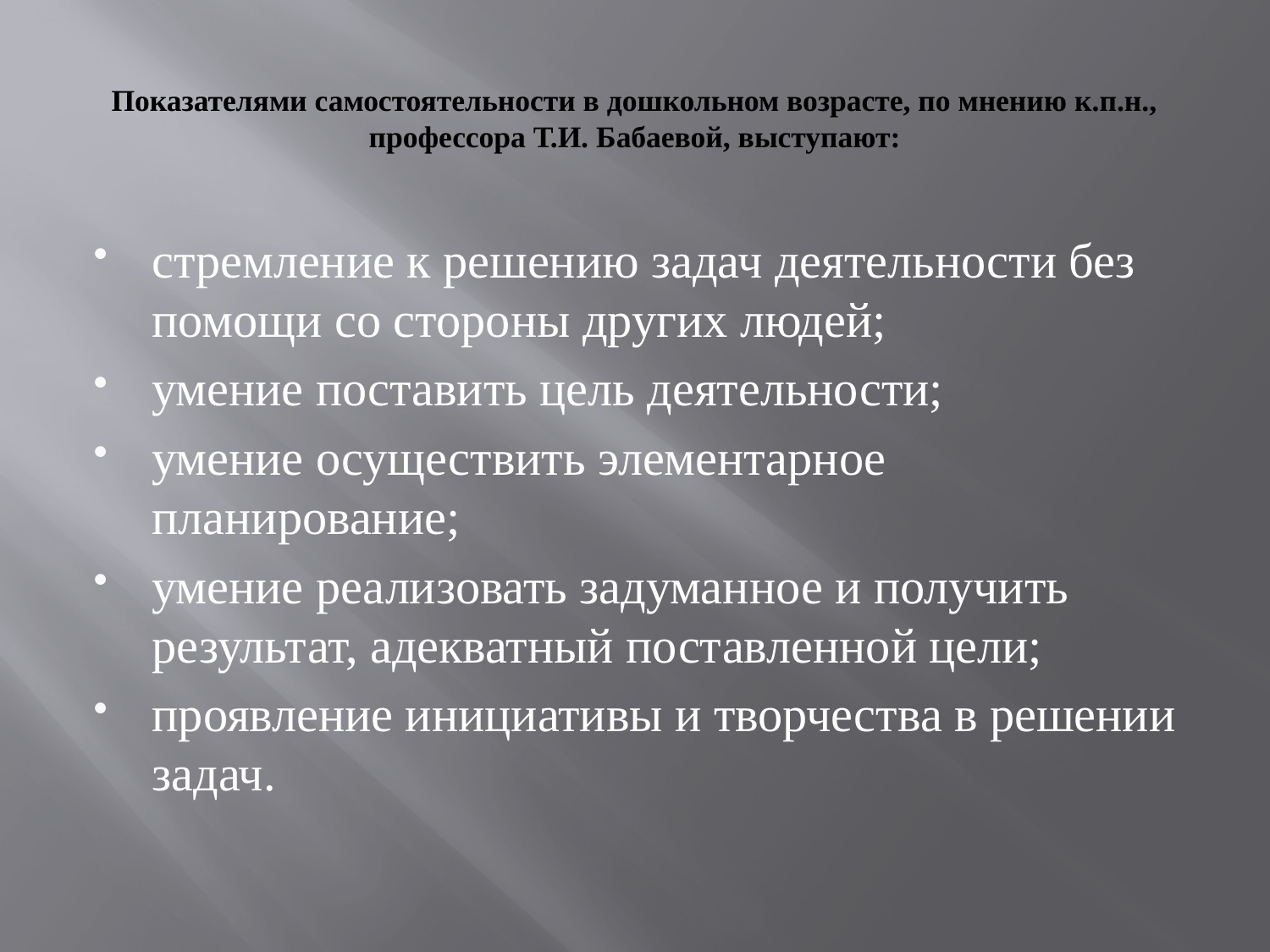

# Показателями самостоятельности в дошкольном возрасте, по мнению к.п.н., профессора Т.И. Бабаевой, выступают:
стремление к решению задач деятельности без помощи со стороны других людей;
умение поставить цель деятельности;
умение осуществить элементарное планирование;
умение реализовать задуманное и получить результат, адекватный поставленной цели;
проявление инициативы и творчества в решении задач.